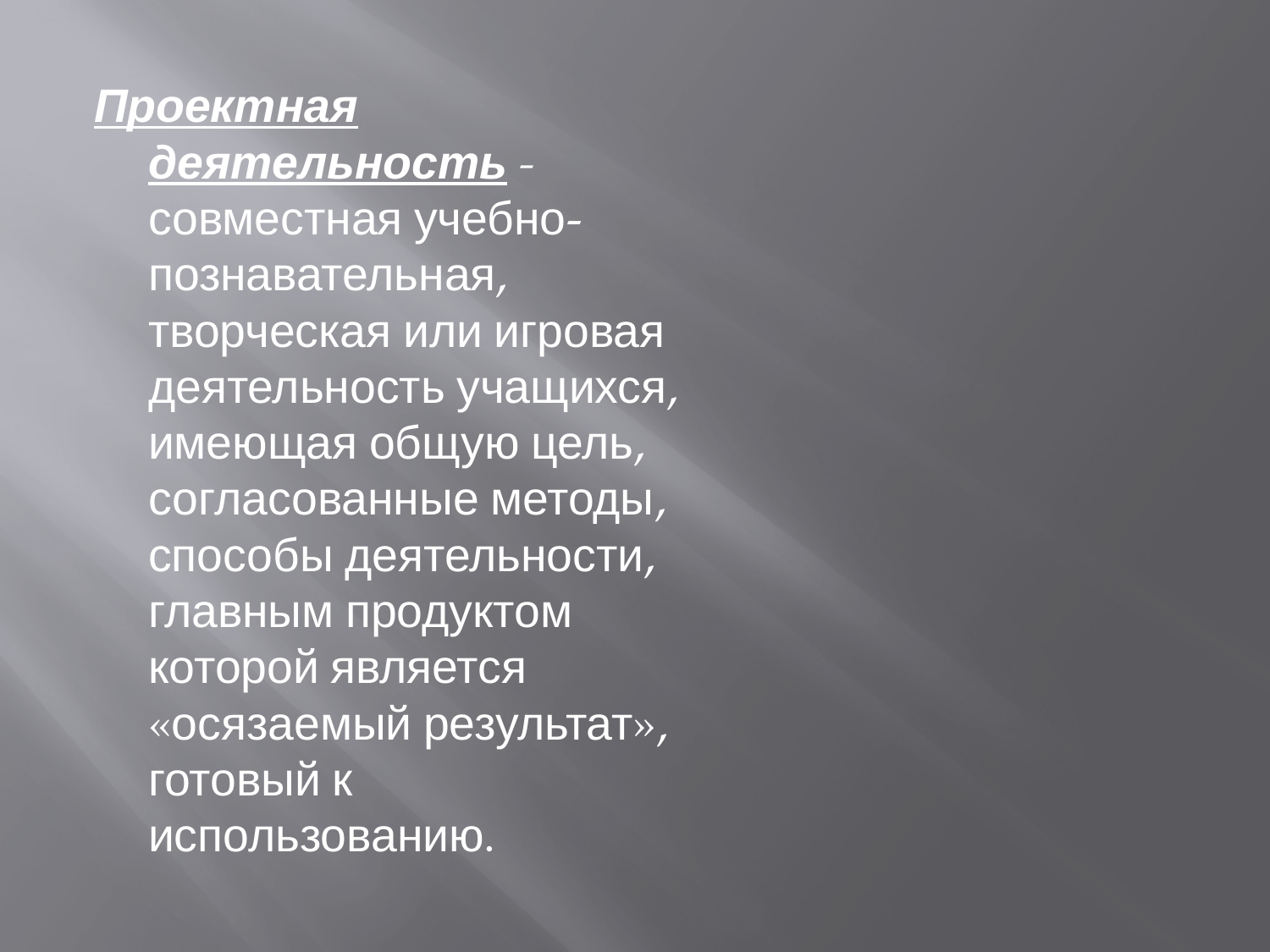

Проектная деятельность - совместная учебно-познавательная, творческая или игровая деятельность учащихся, имеющая общую цель, согласованные методы, способы деятельности, главным продуктом которой является «осязаемый результат», готовый к использованию.